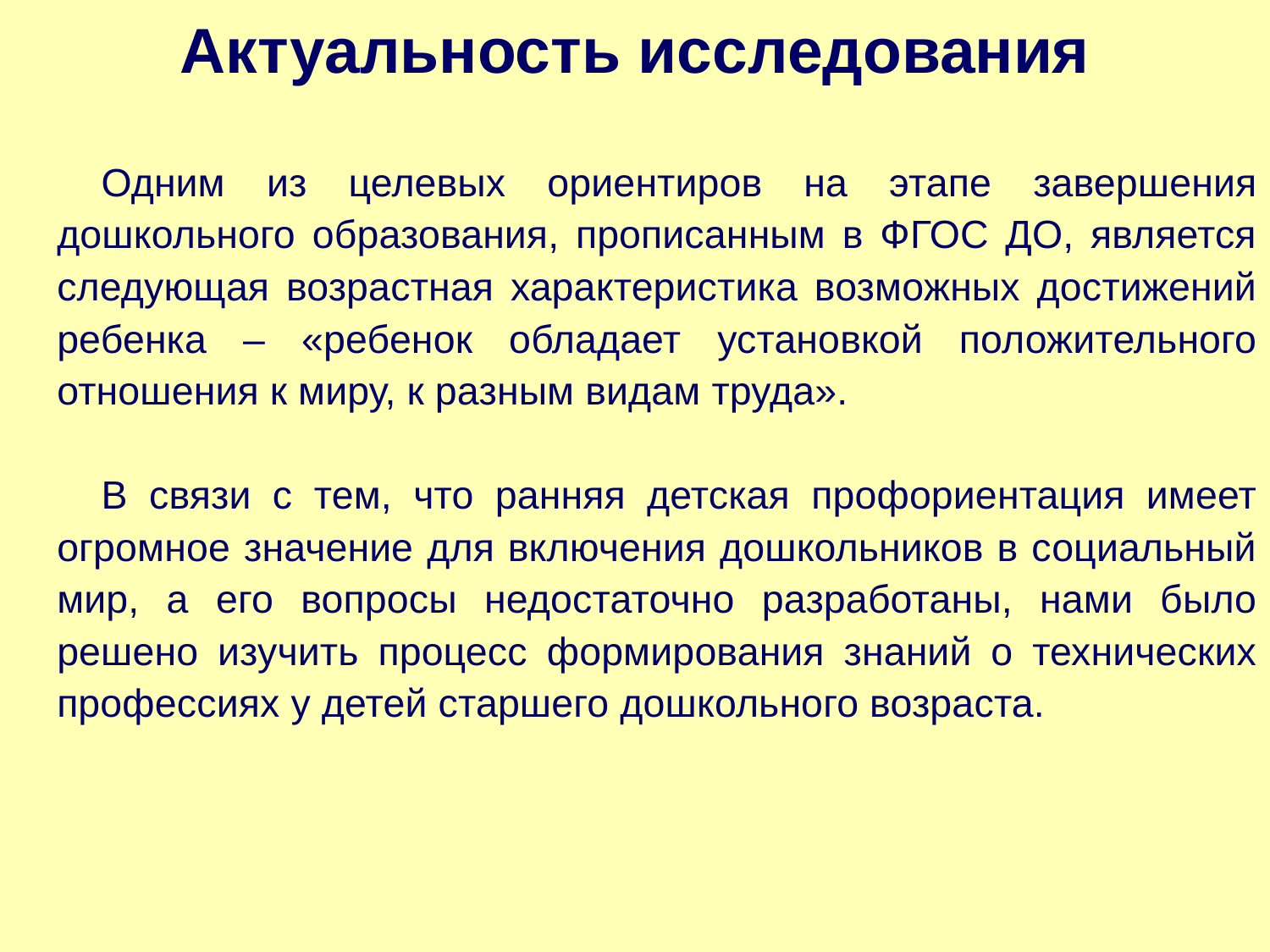

# Актуальность исследования
Одним из целевых ориентиров на этапе завершения дошкольного образования, прописанным в ФГОС ДО, является следующая возрастная характеристика возможных достижений ребенка – «ребенок обладает установкой положительного отношения к миру, к разным видам труда».

В связи с тем, что ранняя детская профориентация имеет огромное значение для включения дошкольников в социальный мир, а его вопросы недостаточно разработаны, нами было решено изучить процесс формирования знаний о технических профессиях у детей старшего дошкольного возраста.